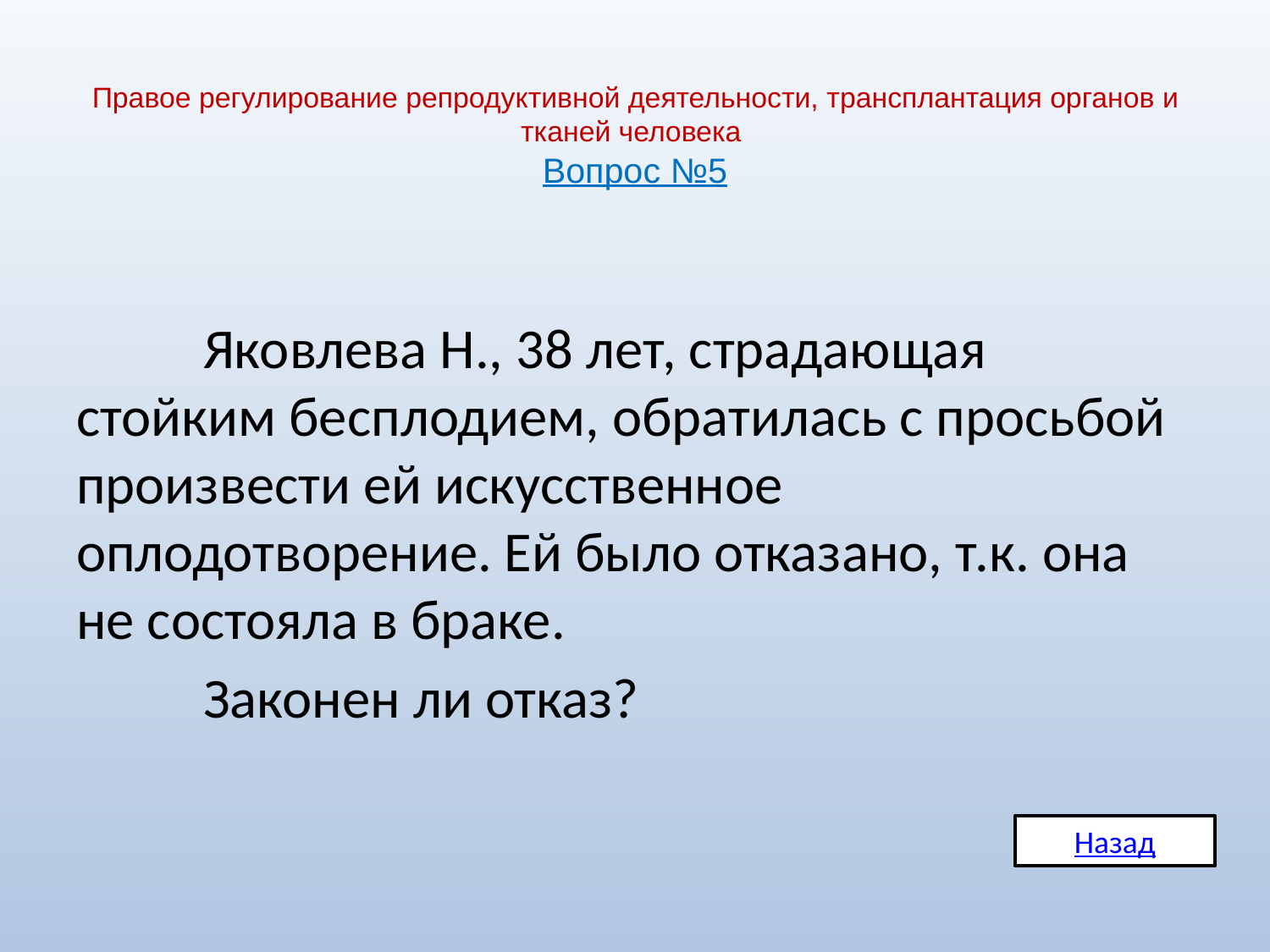

# Правое регулирование репродуктивной деятельности, трансплантация органов и тканей человека Вопрос №5
	Яковлева Н., 38 лет, страдающая стойким бесплодием, обратилась с просьбой произвести ей искусственное оплодотворение. Ей было отказано, т.к. она не состояла в браке.
	Законен ли отказ?

Назад